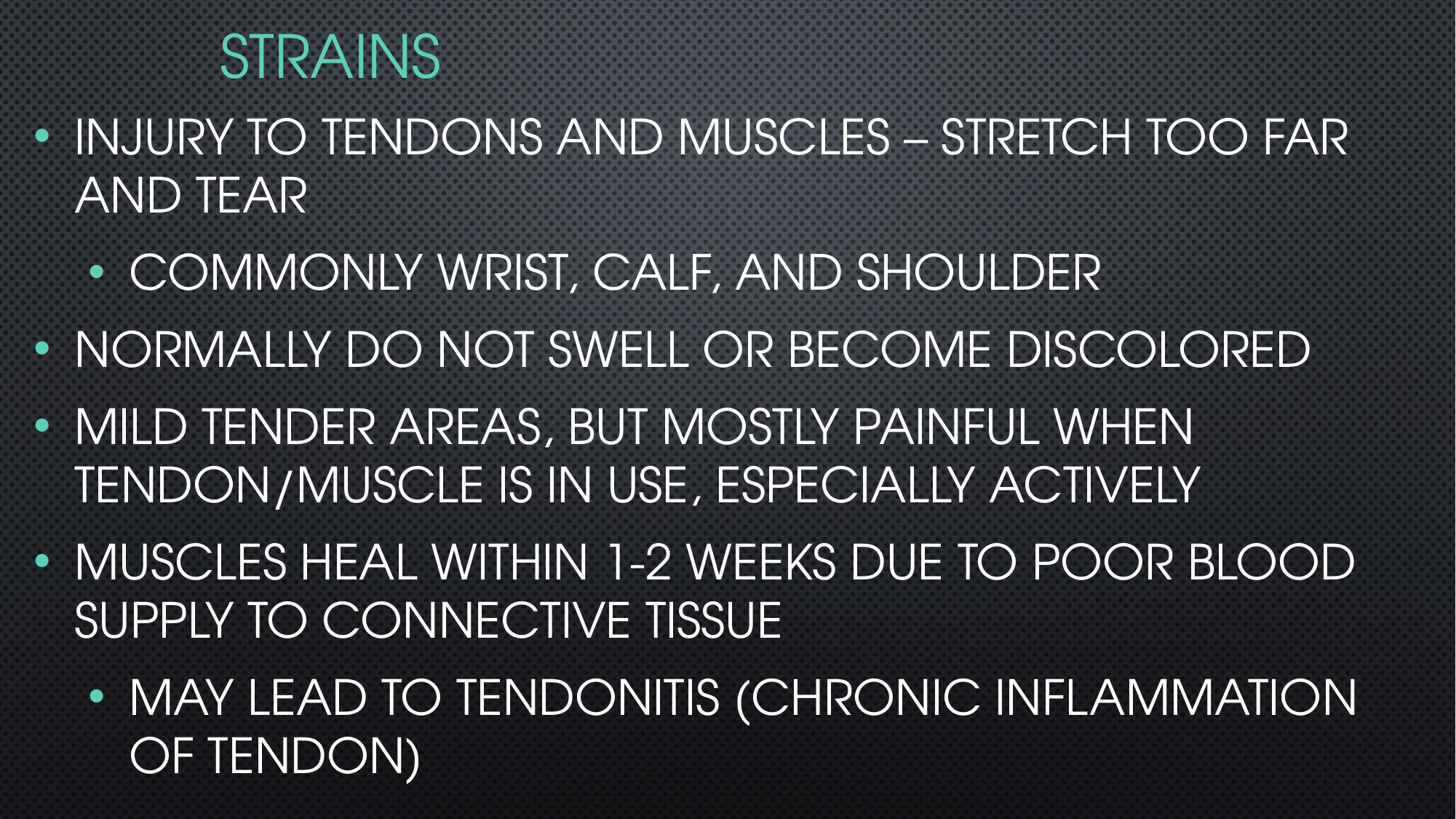

# Strains
Injury to tendons and muscles – stretch too far and tear
Commonly wrist, calf, and shoulder
Normally do not swell or become discolored
Mild tender areas, but mostly painful when tendon/muscle is in use, especially actively
Muscles heal within 1-2 weeks due to poor blood supply to connective tissue
May lead to tendonitis (chronic inflammation of tendon)